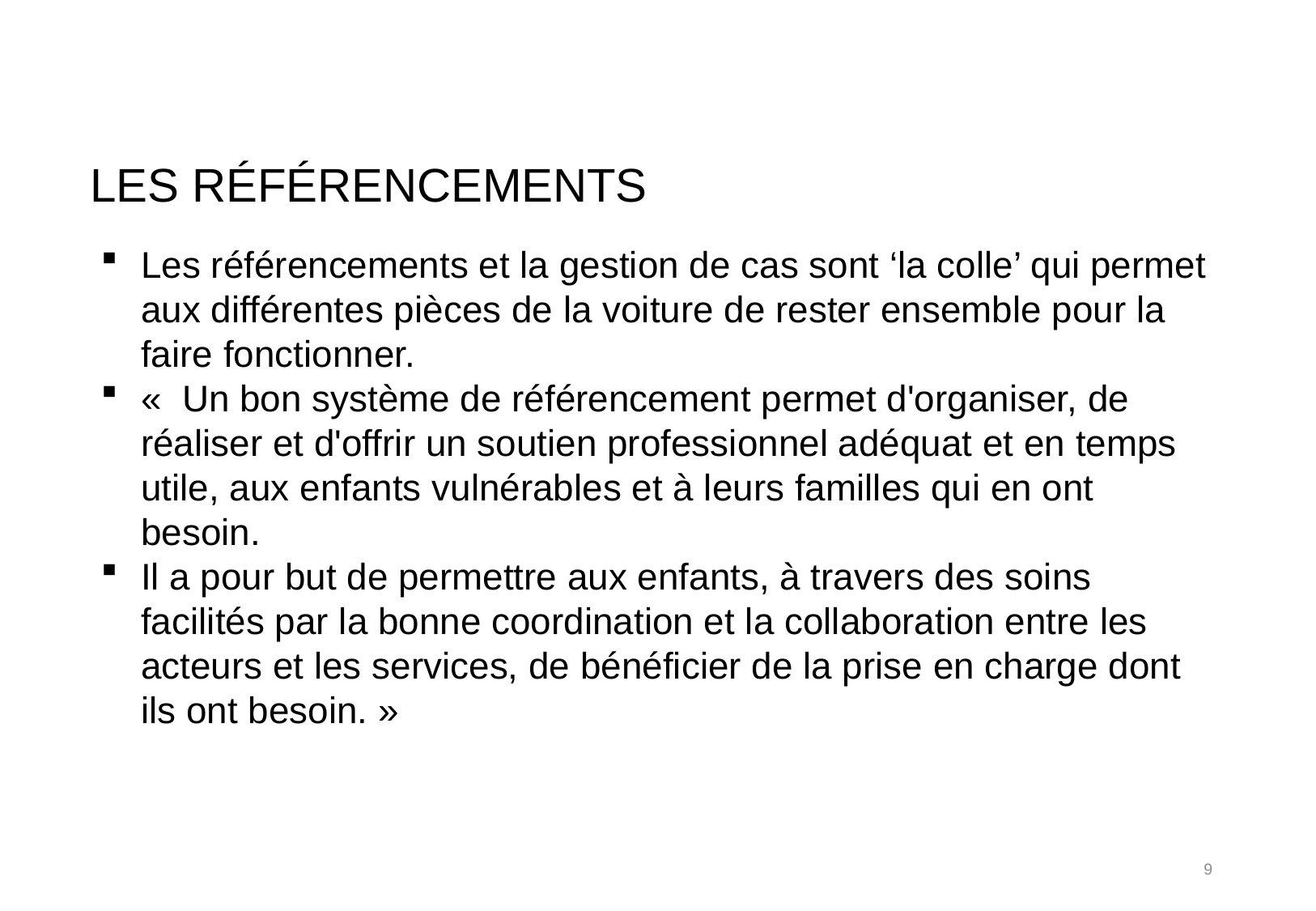

# Les référencements
Les référencements et la gestion de cas sont ‘la colle’ qui permet aux différentes pièces de la voiture de rester ensemble pour la faire fonctionner.
«  Un bon système de référencement permet d'organiser, de réaliser et d'offrir un soutien professionnel adéquat et en temps utile, aux enfants vulnérables et à leurs familles qui en ont besoin.
Il a pour but de permettre aux enfants, à travers des soins facilités par la bonne coordination et la collaboration entre les acteurs et les services, de bénéficier de la prise en charge dont ils ont besoin. »

9